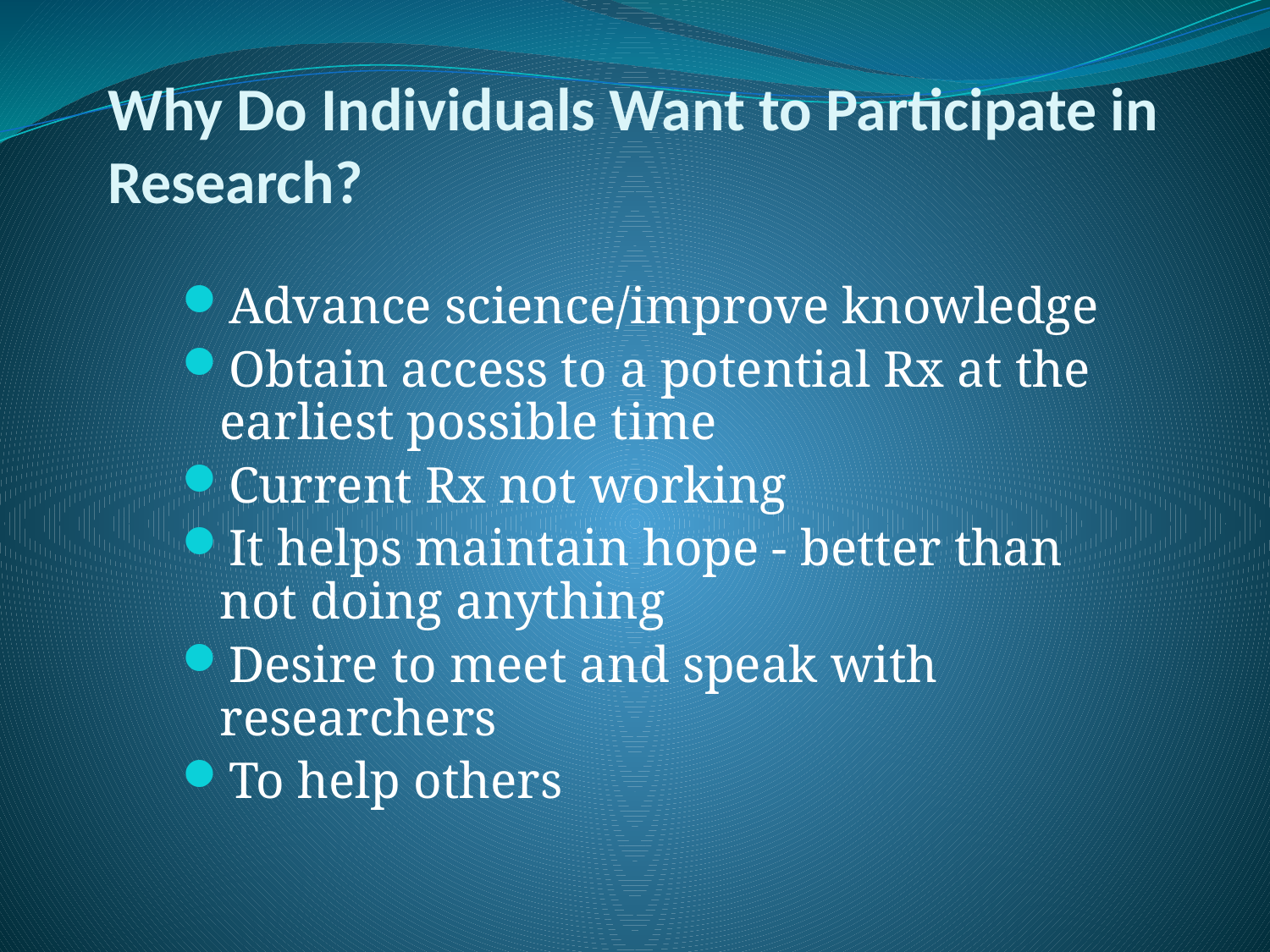

# Why Do Individuals Want to Participate in Research?
Advance science/improve knowledge
Obtain access to a potential Rx at the earliest possible time
Current Rx not working
It helps maintain hope - better than not doing anything
Desire to meet and speak with researchers
To help others